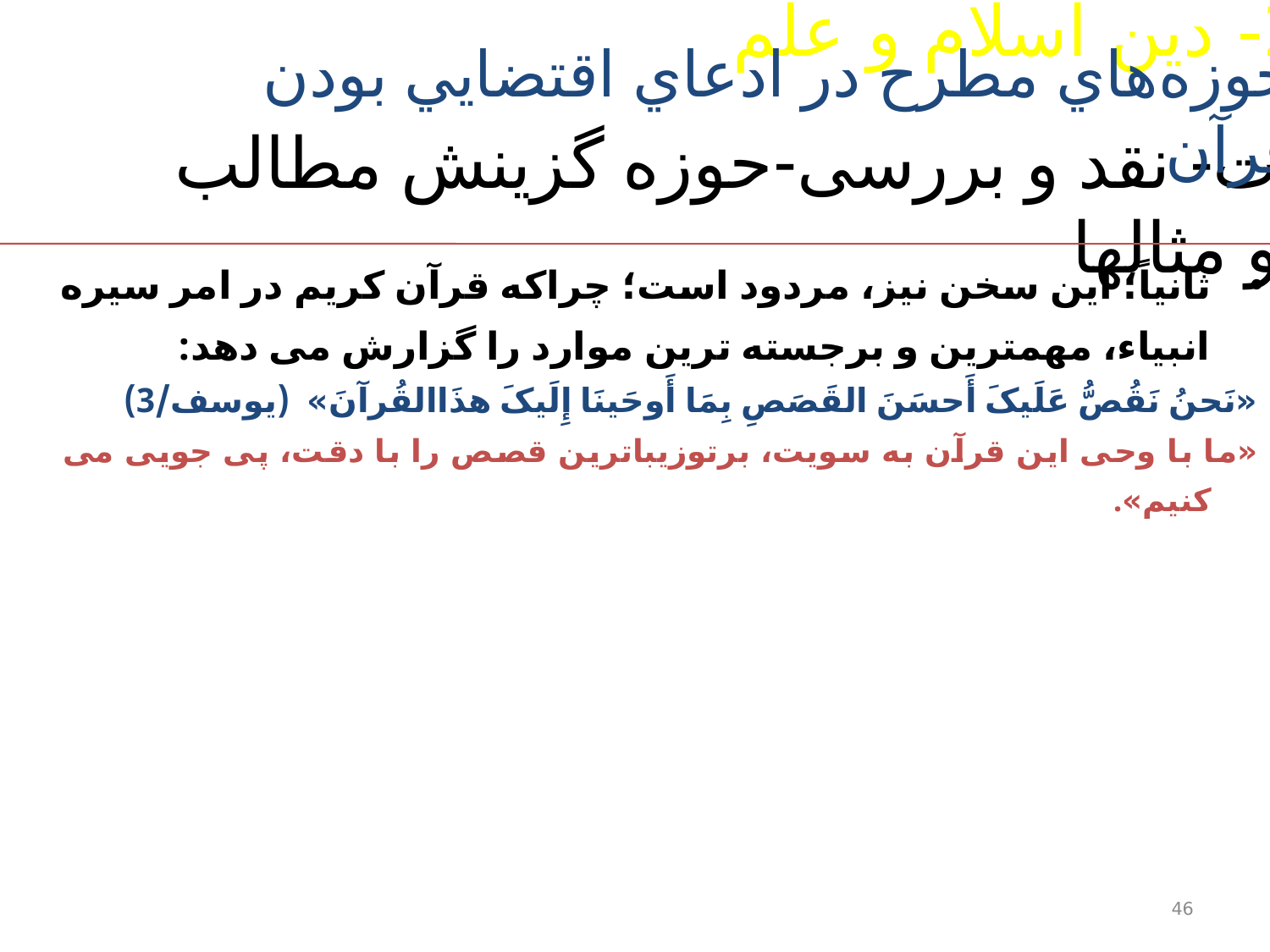

2- دین اسلام و علم
حوزه‌هاي مطرح در ادعاي اقتضايي بودن قرآن
# ت- نقد و بررسی-حوزه گزینش مطالب و مثالها
ثانیاً؛ این سخن نیز، مردود است؛ چراکه قرآن کریم در امر سیره انبیاء، مهمترین و برجسته ترین موارد را گزارش می دهد:
«نَحنُ نَقُصُّ عَلَیکَ أَحسَنَ القَصَصِ بِمَا أَوحَینَا إِلَیکَ هذَاالقُرآنَ»  (یوسف/3)
«ما با وحی این قرآن به سویت، برتوزیباترین قصص را با دقت، پی جویی می کنیم».

46